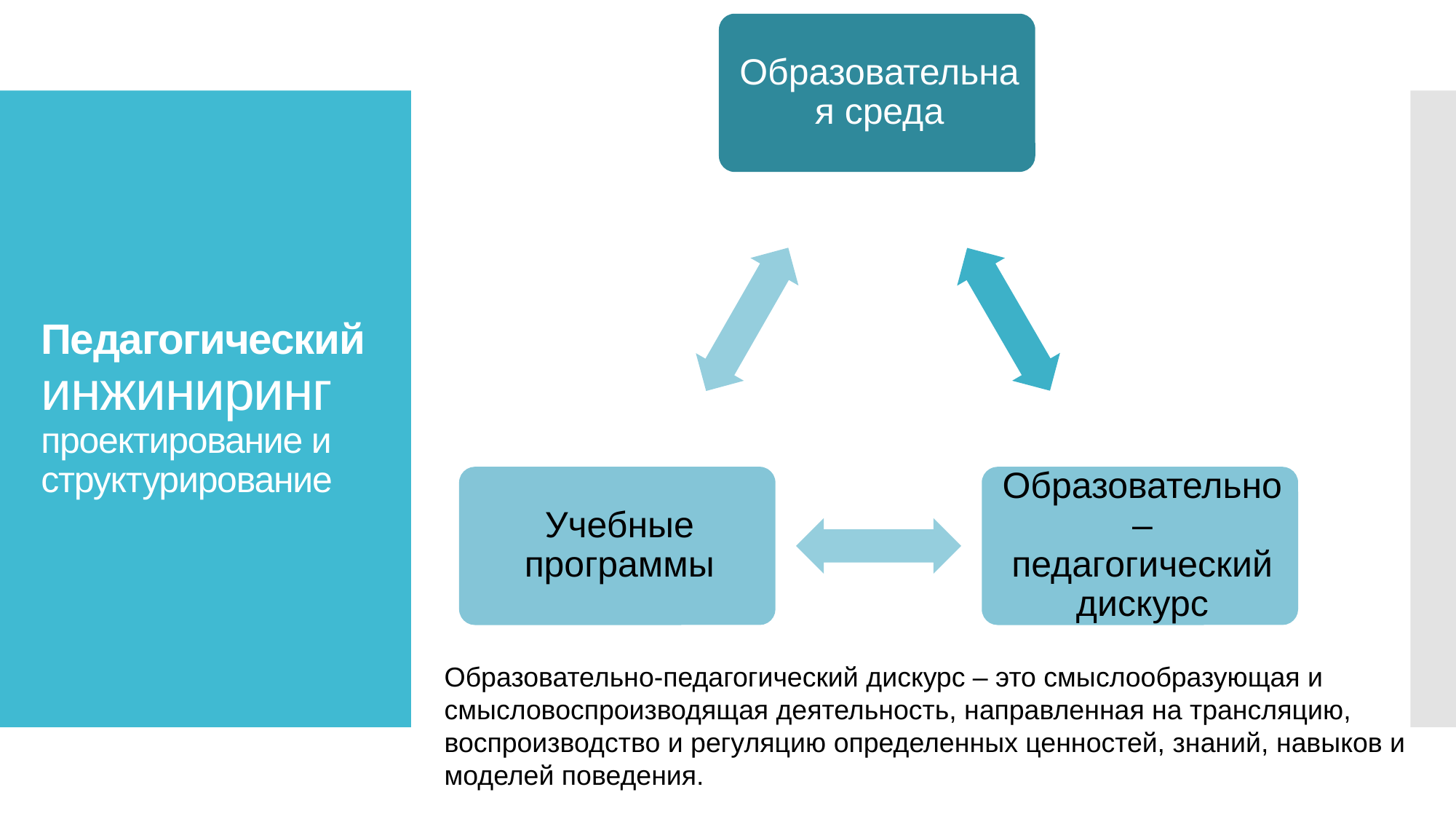

Образовательная среда

Образовательно –педагогический дискурс

Учебные программы

# Педагогический инжиниринг проектирование и структурирование
Образовательно-педагогический дискурс – это смыслообразующая и
смысловоспроизводящая деятельность, направленная на трансляцию,
воспроизводство и регуляцию определенных ценностей, знаний, навыков и
моделей поведения.